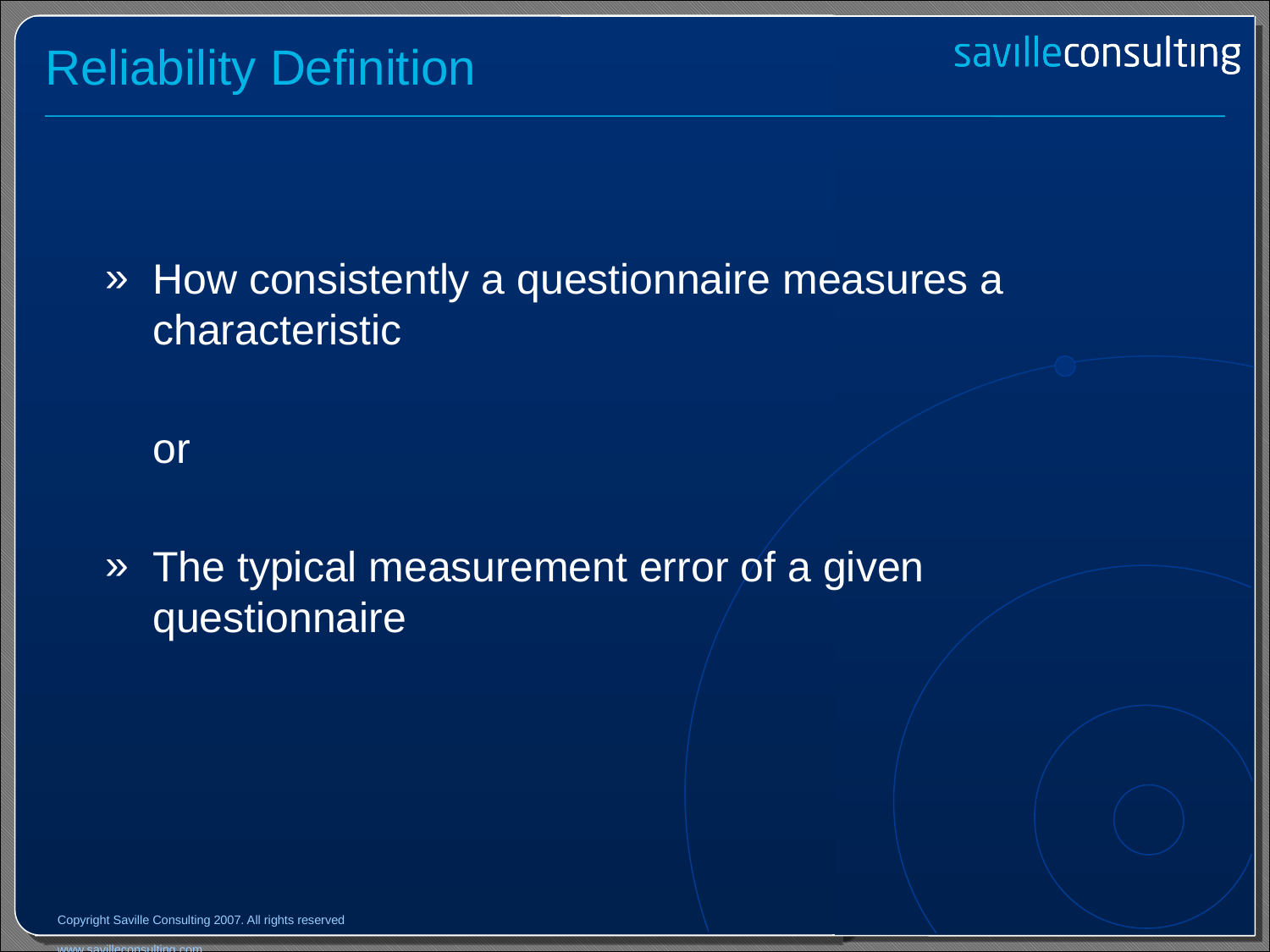

# Reliability Definition

How consistently a questionnaire measures a characteristic

	or

The typical measurement error of a given questionnaire